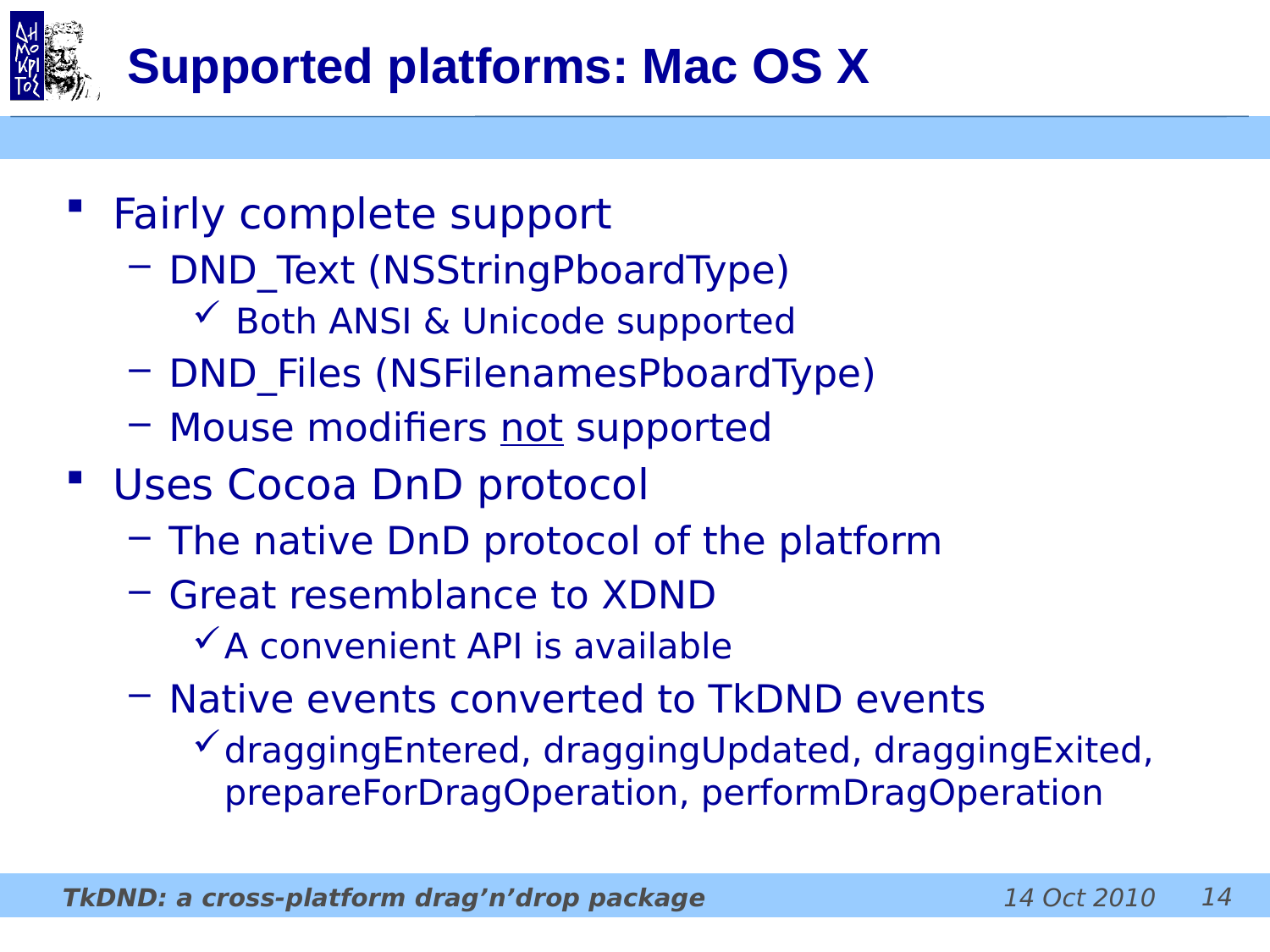

# Supported platforms: Mac OS X
Fairly complete support
DND_Text (NSStringPboardType)
 Both ANSI & Unicode supported
DND_Files (NSFilenamesPboardType)
Mouse modifiers not supported
Uses Cocoa DnD protocol
The native DnD protocol of the platform
Great resemblance to XDND
A convenient API is available
Native events converted to TkDND events
draggingEntered, draggingUpdated, draggingExited, prepareForDragOperation, performDragOperation
14
TkDND: a cross-platform drag’n’drop package
14 Oct 2010